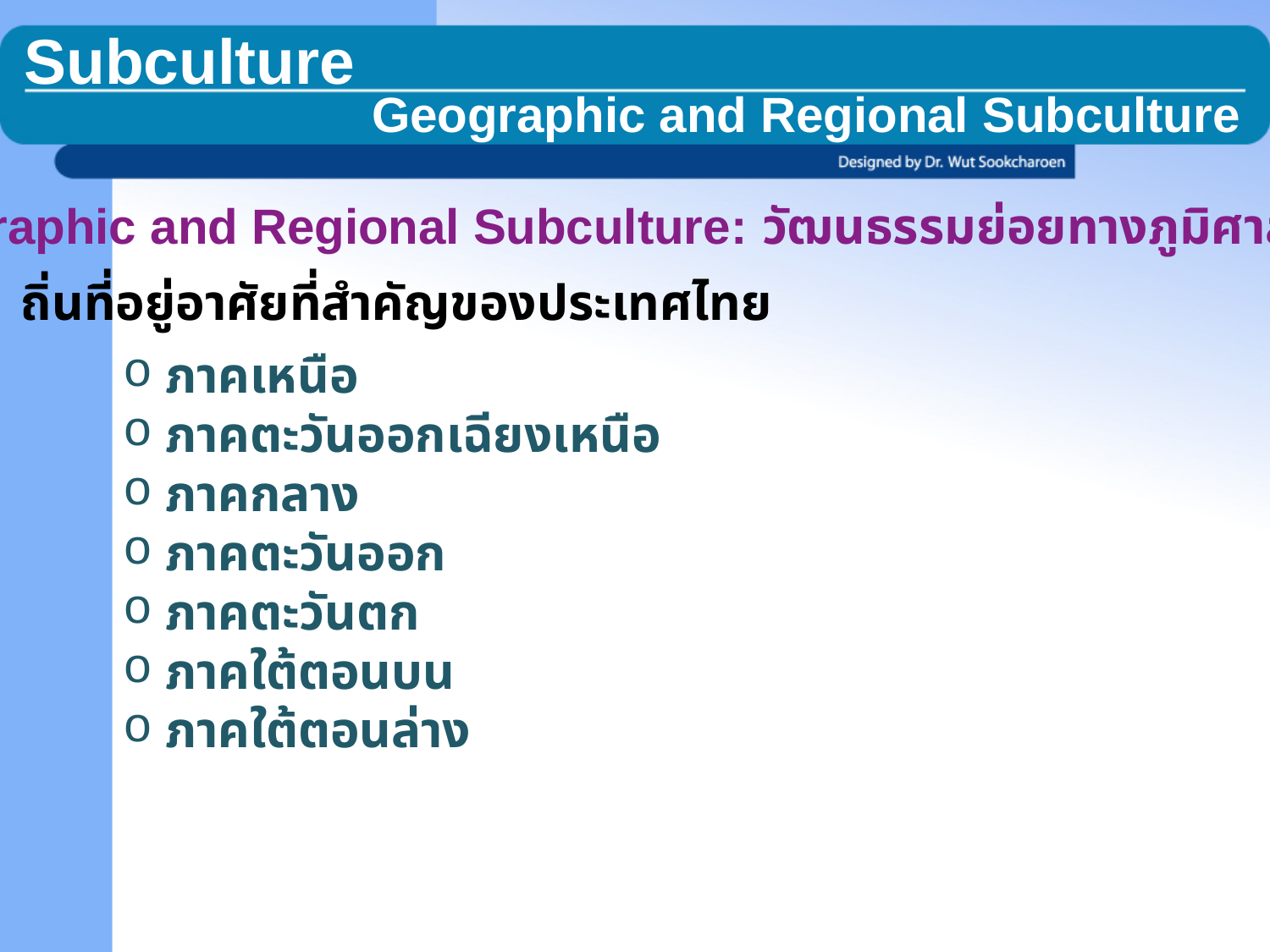

Subculture
Geographic and Regional Subculture
Geographic and Regional Subculture: วัฒนธรรมย่อยทางภูมิศาสตร์
ถิ่นที่อยู่อาศัยที่สำคัญของประเทศไทย
 ภาคเหนือ
 ภาคตะวันออกเฉียงเหนือ
 ภาคกลาง
 ภาคตะวันออก
 ภาคตะวันตก
 ภาคใต้ตอนบน
 ภาคใต้ตอนล่าง